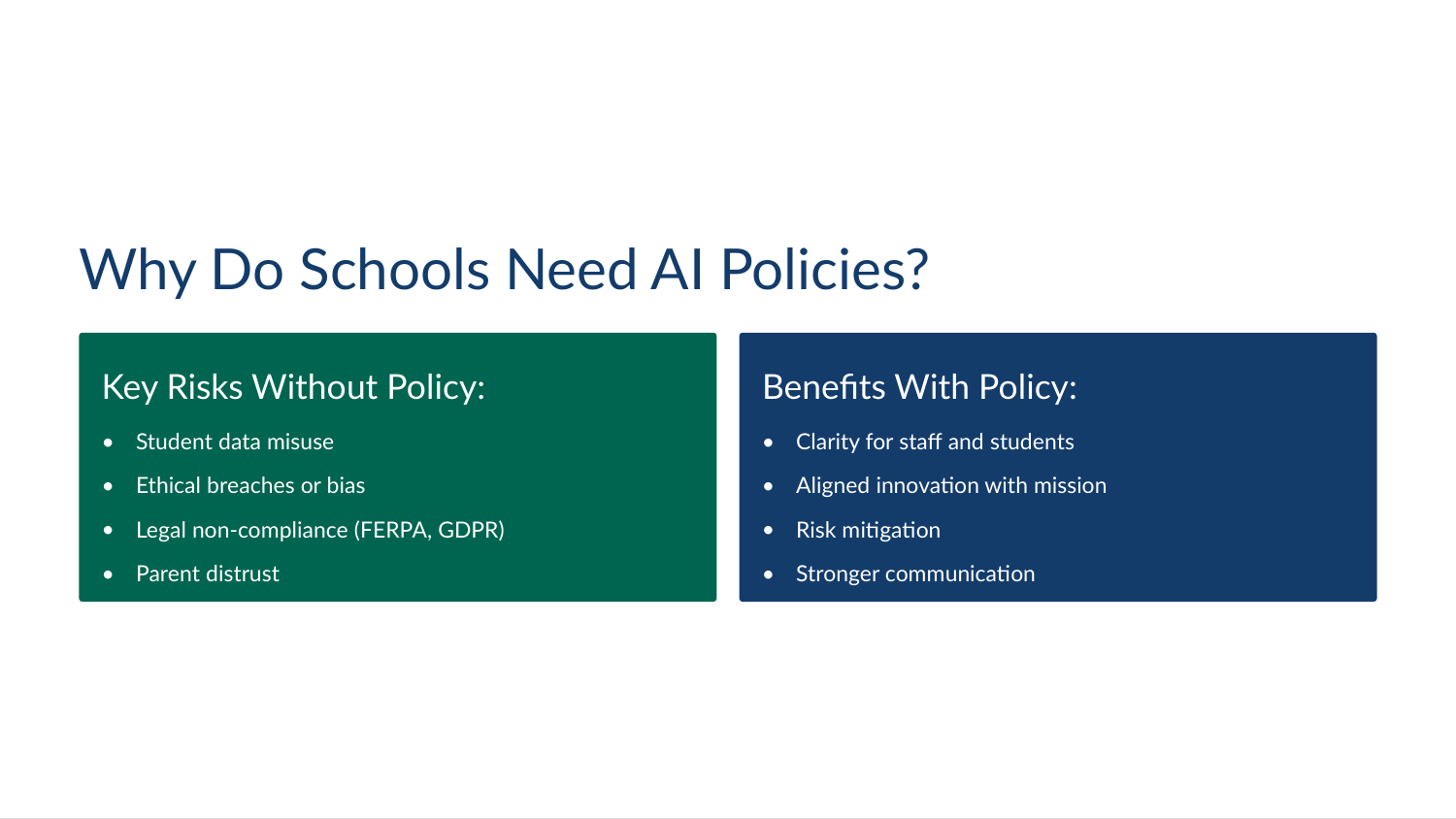

Why Do Schools Need AI Policies?

Key Risks Without Policy:
Benefits With Policy:
Student data misuse
Clarity for staff and students
Ethical breaches or bias
Aligned innovation with mission
Legal non-compliance (FERPA, GDPR)
Risk mitigation
Parent distrust
Stronger communication